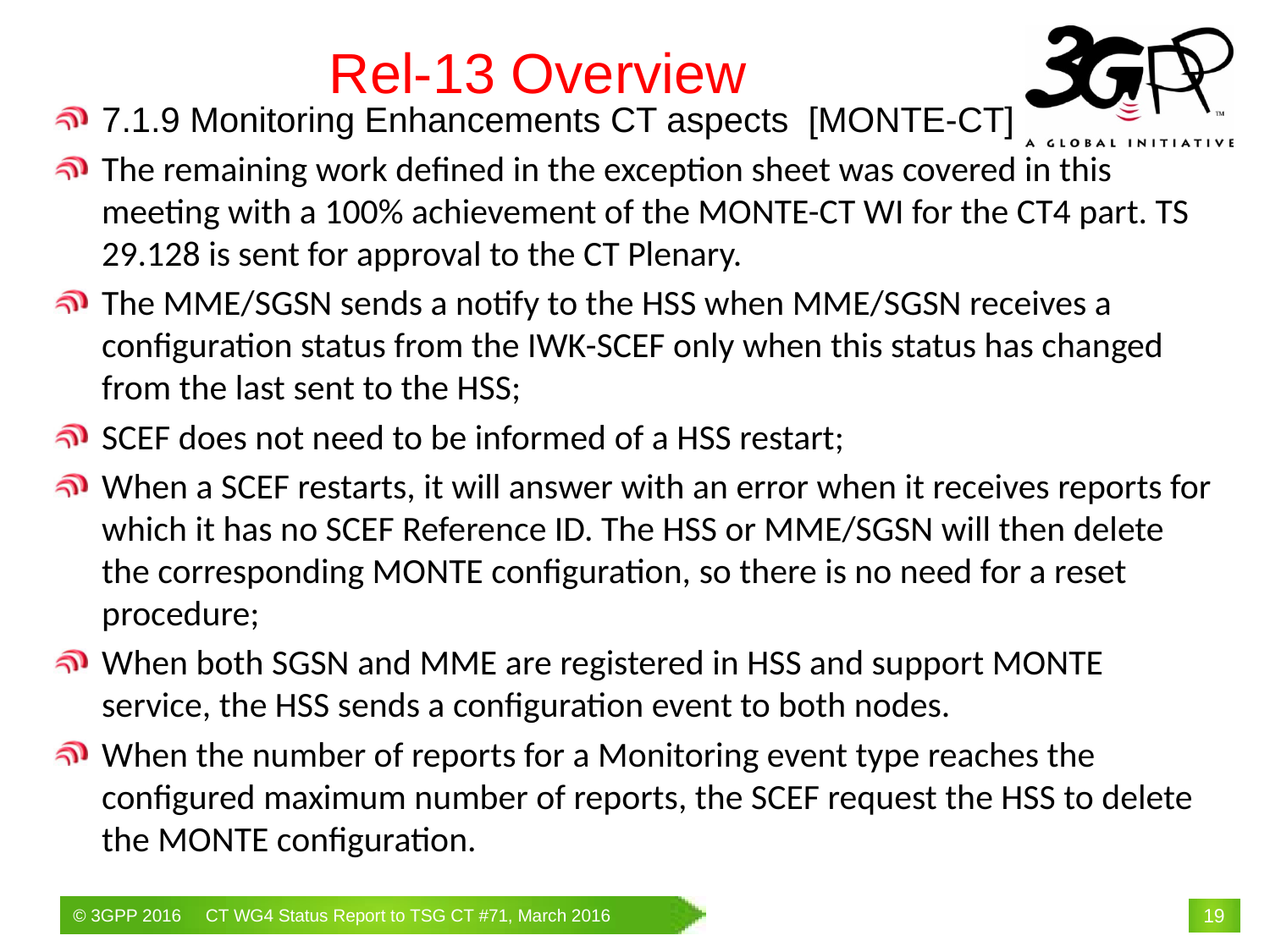

# Rel-13 Overview
7.1.9 Monitoring Enhancements CT aspects  [MONTE-CT]
The remaining work defined in the exception sheet was covered in this meeting with a 100% achievement of the MONTE-CT WI for the CT4 part. TS 29.128 is sent for approval to the CT Plenary.
The MME/SGSN sends a notify to the HSS when MME/SGSN receives a configuration status from the IWK-SCEF only when this status has changed from the last sent to the HSS;
SCEF does not need to be informed of a HSS restart;
When a SCEF restarts, it will answer with an error when it receives reports for which it has no SCEF Reference ID. The HSS or MME/SGSN will then delete the corresponding MONTE configuration, so there is no need for a reset procedure;
When both SGSN and MME are registered in HSS and support MONTE service, the HSS sends a configuration event to both nodes.
When the number of reports for a Monitoring event type reaches the configured maximum number of reports, the SCEF request the HSS to delete the MONTE configuration.